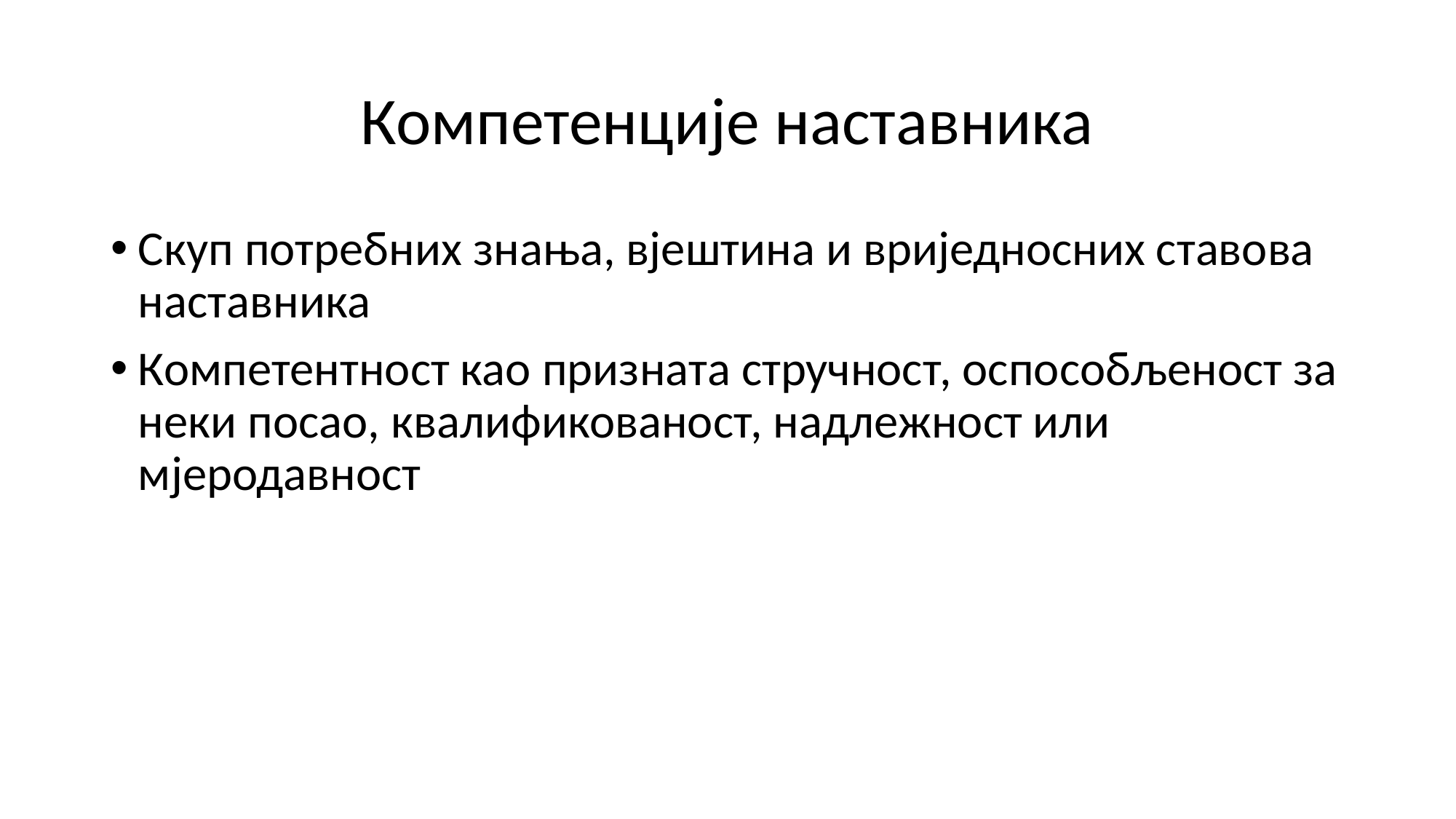

# Компетенције наставника
Скуп потребних знања, вјештина и вриједносних ставова наставника
Компетентност као призната стручност, оспособљеност за неки посао, квалификованост, надлежност или мјеродавност